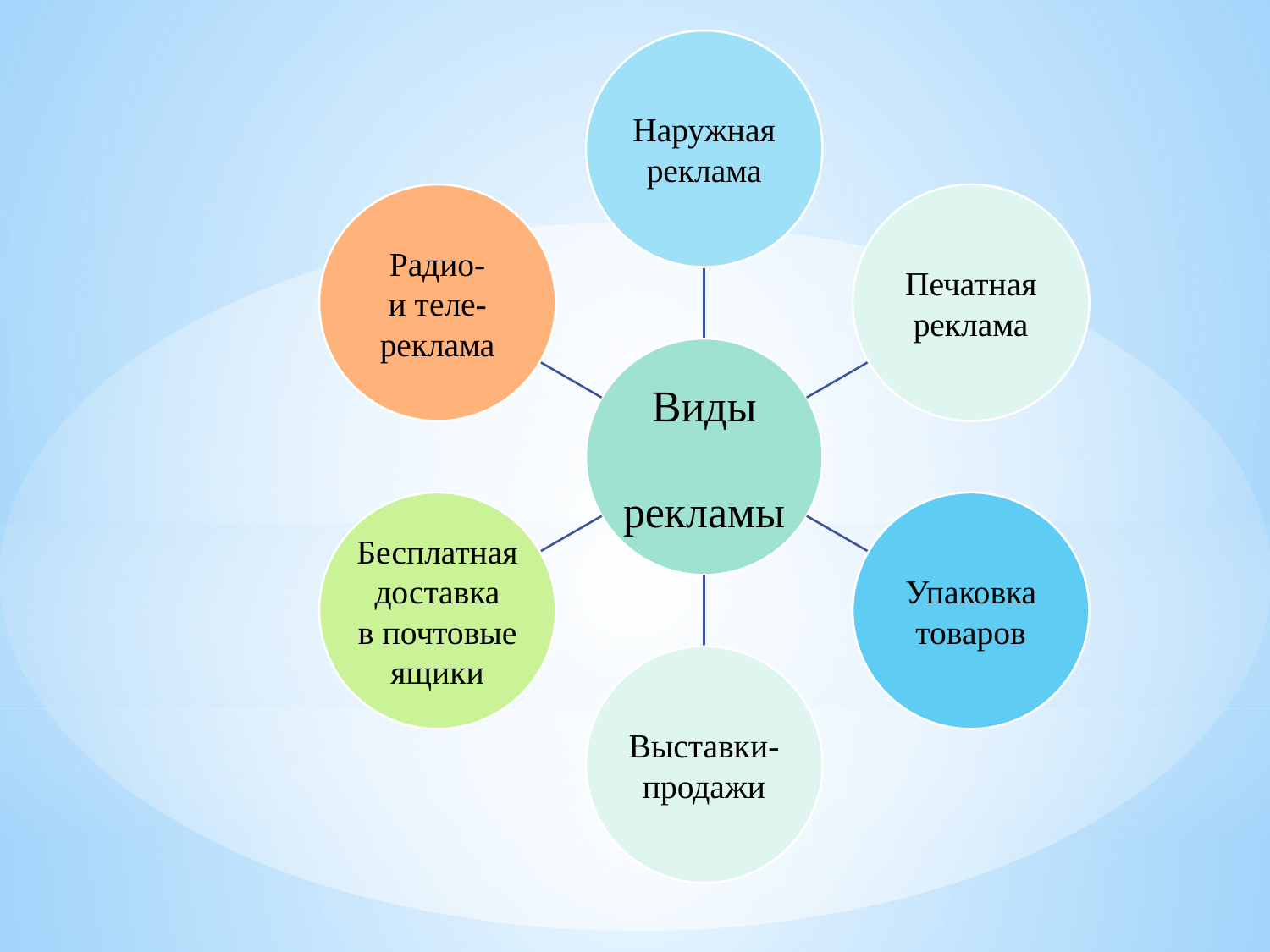

Виды
 рекламы

Наружная
реклама

Печатная
реклама

Упаковка
товаров

Выставки-
продажи

Бесплатная
доставка
в почтовые
ящики

Радио-
и теле-
реклама